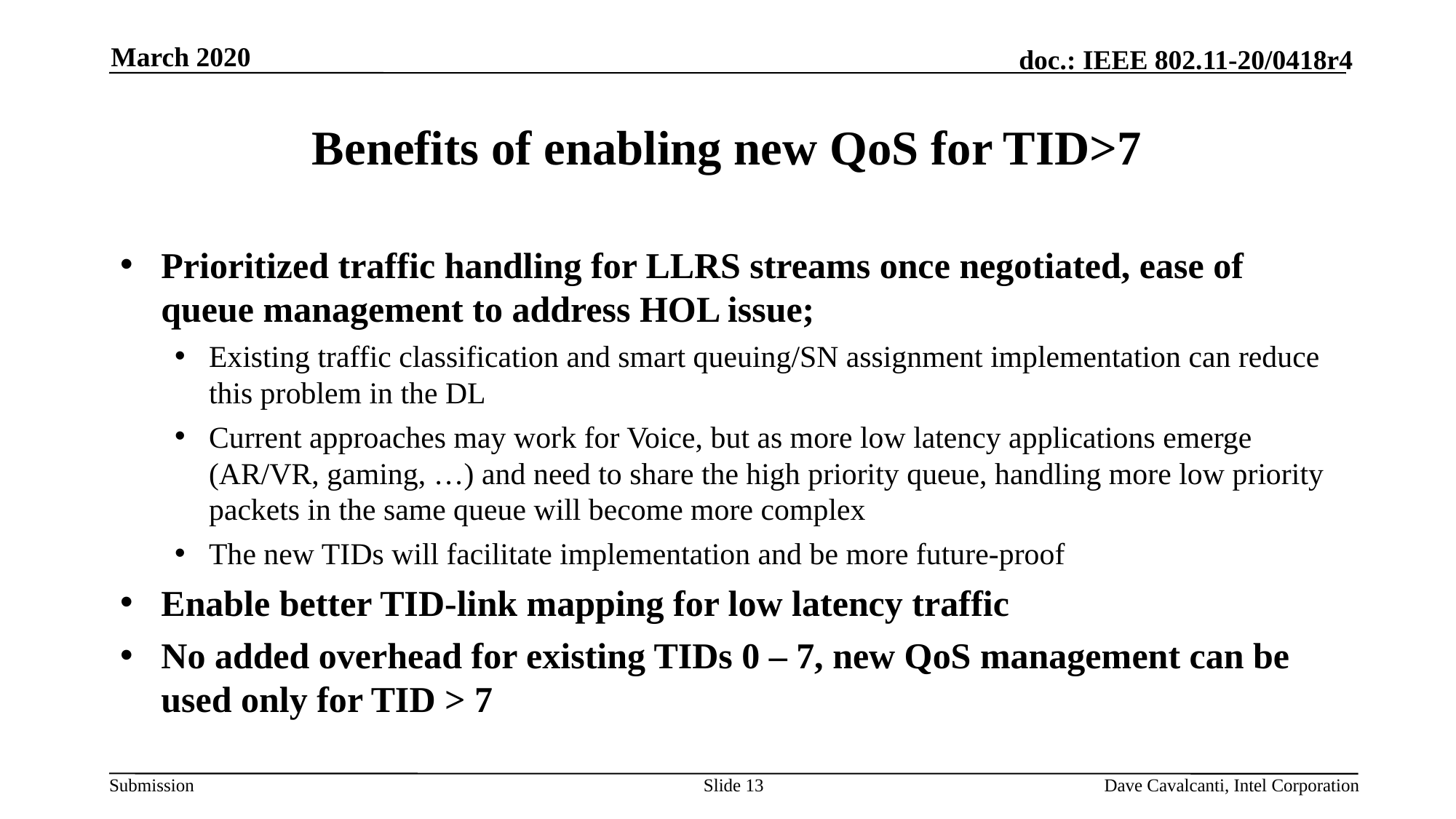

March 2020
# Benefits of enabling new QoS for TID>7
Prioritized traffic handling for LLRS streams once negotiated, ease of queue management to address HOL issue;
Existing traffic classification and smart queuing/SN assignment implementation can reduce this problem in the DL
Current approaches may work for Voice, but as more low latency applications emerge (AR/VR, gaming, …) and need to share the high priority queue, handling more low priority packets in the same queue will become more complex
The new TIDs will facilitate implementation and be more future-proof
Enable better TID-link mapping for low latency traffic
No added overhead for existing TIDs 0 – 7, new QoS management can be used only for TID > 7

Slide 13
Dave Cavalcanti, Intel Corporation